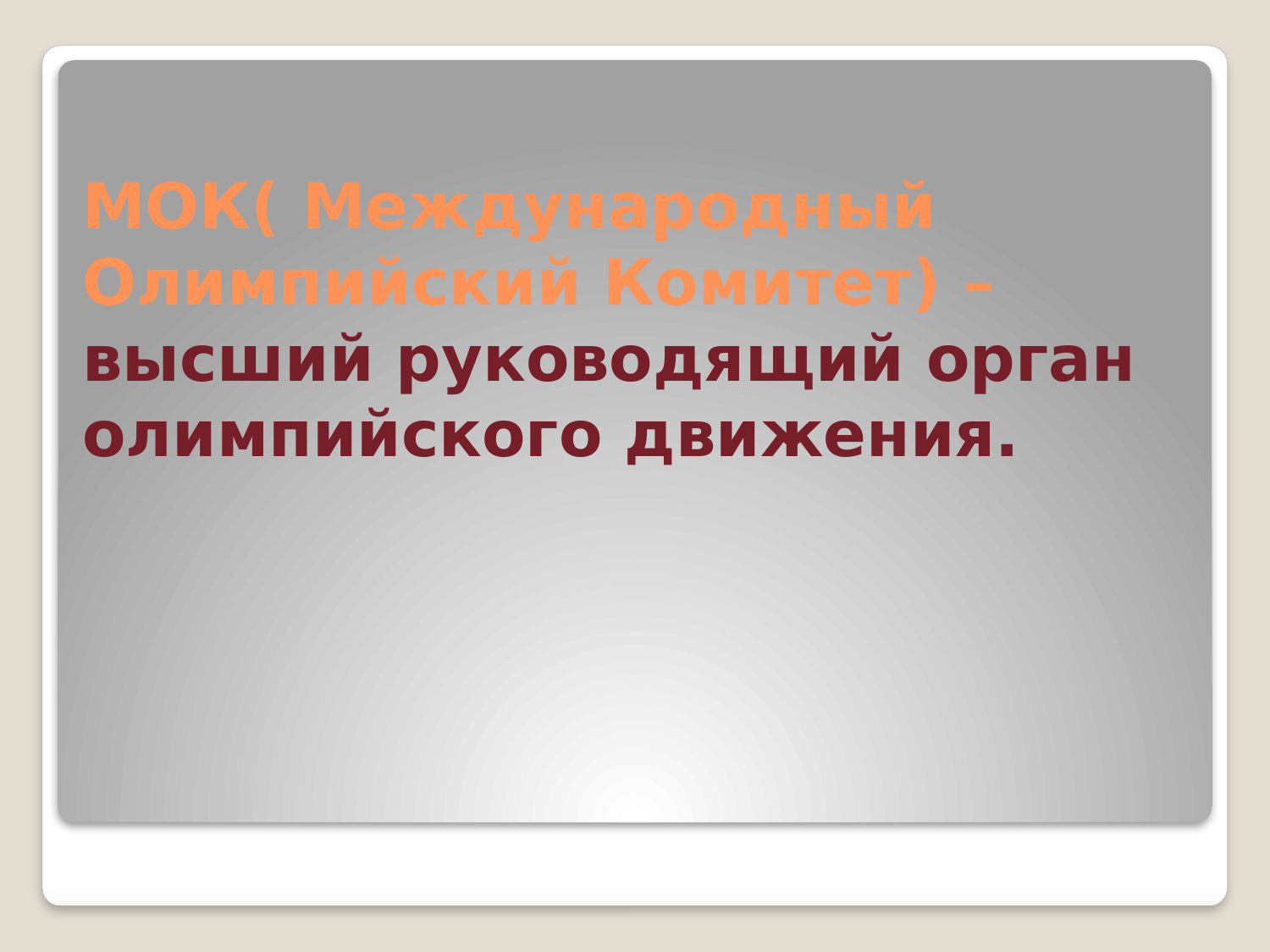

# МОК( Международный Олимпийский Комитет) – высший руководящий орган олимпийского движения.